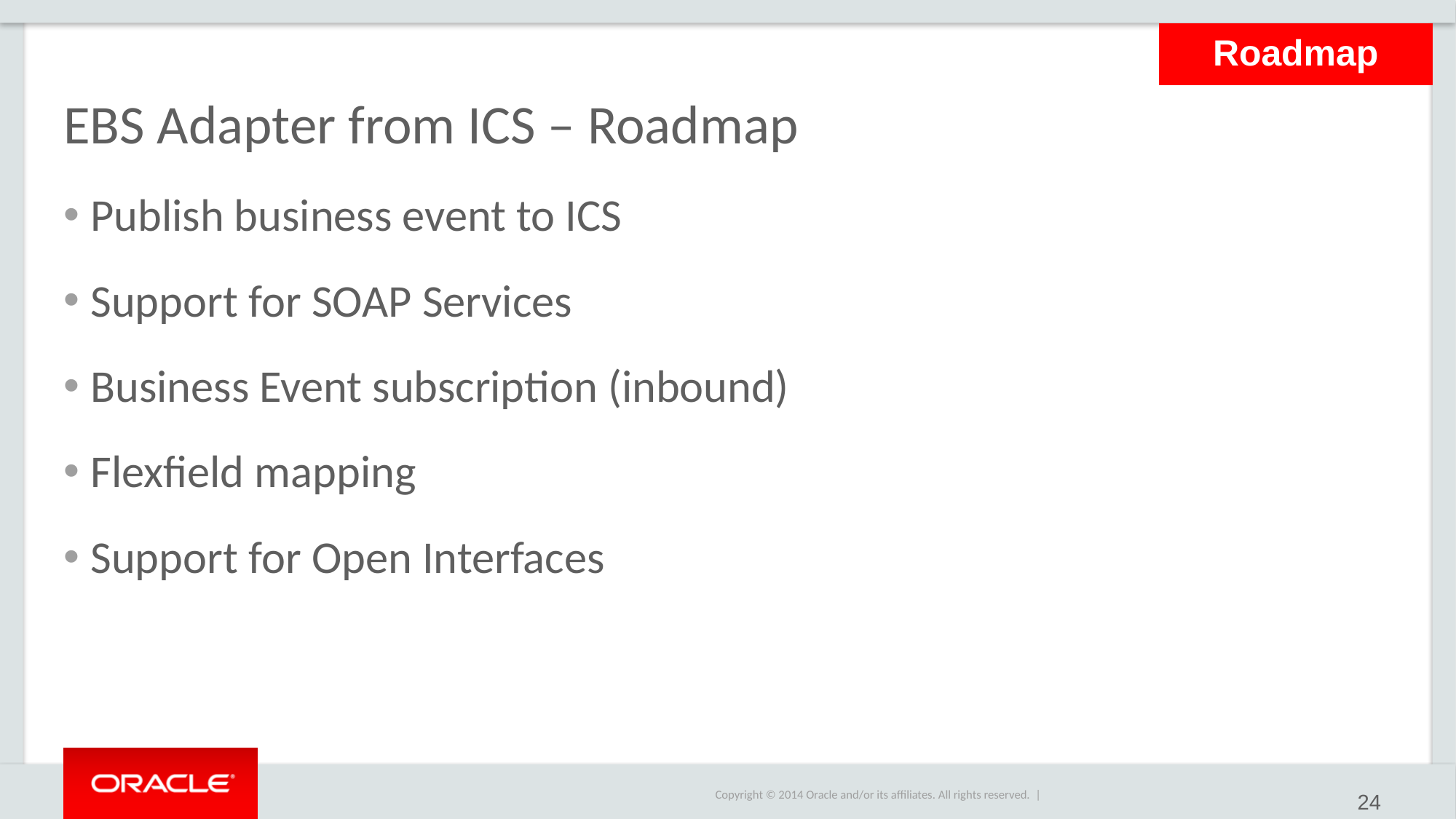

Roadmap
# EBS Adapter from ICS – Roadmap
Publish business event to ICS
Support for SOAP Services
Business Event subscription (inbound)
Flexfield mapping
Support for Open Interfaces
24